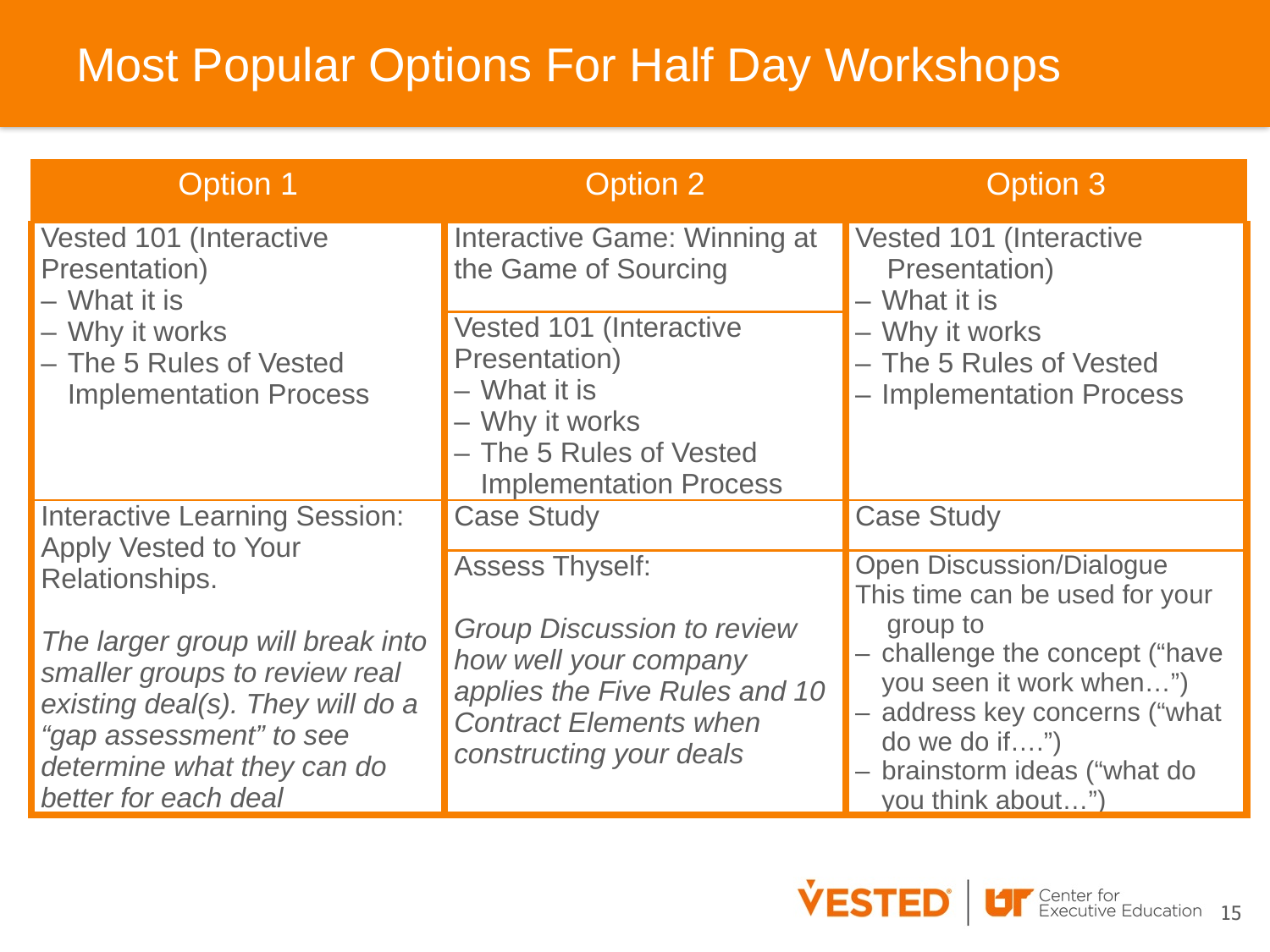

# Most Popular Options For Half Day Workshops
| Option 1 | Option 2 | Option 3 |
| --- | --- | --- |
| Vested 101 (Interactive Presentation) What it is Why it works The 5 Rules of Vested Implementation Process | Interactive Game: Winning at the Game of Sourcing | Vested 101 (Interactive Presentation) What it is Why it works The 5 Rules of Vested Implementation Process |
|  | Vested 101 (Interactive Presentation) What it is Why it works The 5 Rules of Vested Implementation Process |  |
| Interactive Learning Session: Apply Vested to Your Relationships. The larger group will break into smaller groups to review real existing deal(s). They will do a “gap assessment” to see determine what they can do better for each deal | Case Study | Case Study |
|  | Assess Thyself: Group Discussion to review how well your company applies the Five Rules and 10 Contract Elements when constructing your deals | Open Discussion/Dialogue This time can be used for your group to challenge the concept (“have you seen it work when…”) address key concerns (“what do we do if….”) brainstorm ideas (“what do you think about…”) |
15